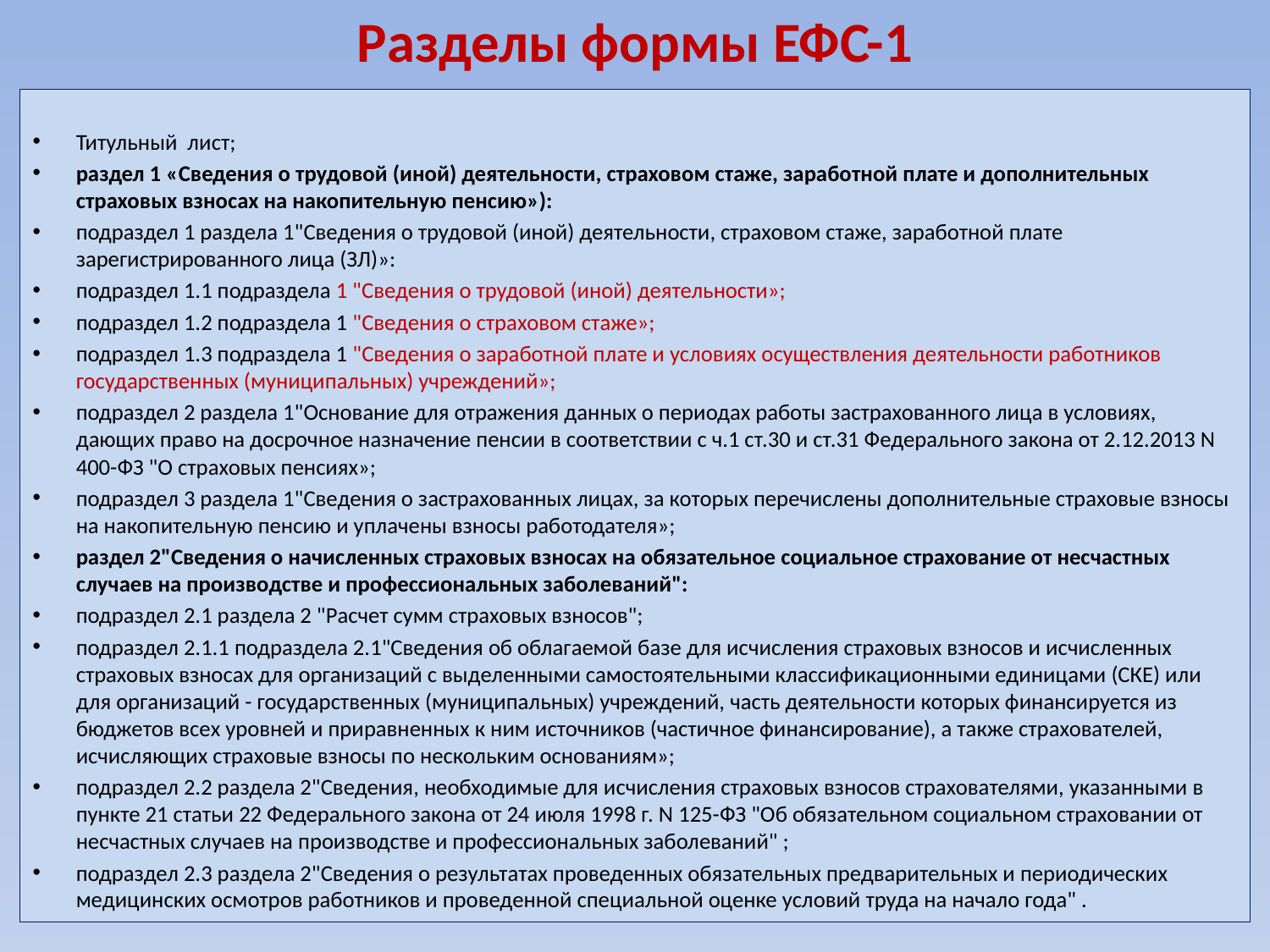

# Разделы формы ЕФС-1

Титульный  лист;
раздел 1 «Сведения о трудовой (иной) деятельности, страховом стаже, заработной плате и дополнительных страховых взносах на накопительную пенсию»):
подраздел 1 раздела 1"Сведения о трудовой (иной) деятельности, страховом стаже, заработной плате зарегистрированного лица (ЗЛ)»:
подраздел 1.1 подраздела 1 "Сведения о трудовой (иной) деятельности»;
подраздел 1.2 подраздела 1 "Сведения о страховом стаже»;
подраздел 1.3 подраздела 1 "Сведения о заработной плате и условиях осуществления деятельности работников государственных (муниципальных) учреждений»;
подраздел 2 раздела 1"Основание для отражения данных о периодах работы застрахованного лица в условиях, дающих право на досрочное назначение пенсии в соответствии с ч.1 ст.30 и ст.31 Федерального закона от 2.12.2013 N 400-ФЗ "О страховых пенсиях»;
подраздел 3 раздела 1"Сведения о застрахованных лицах, за которых перечислены дополнительные страховые взносы на накопительную пенсию и уплачены взносы работодателя»;
раздел 2"Сведения о начисленных страховых взносах на обязательное социальное страхование от несчастных случаев на производстве и профессиональных заболеваний":
подраздел 2.1 раздела 2 "Расчет сумм страховых взносов";
подраздел 2.1.1 подраздела 2.1"Сведения об облагаемой базе для исчисления страховых взносов и исчисленных страховых взносах для организаций с выделенными самостоятельными классификационными единицами (СКЕ) или для организаций - государственных (муниципальных) учреждений, часть деятельности которых финансируется из бюджетов всех уровней и приравненных к ним источников (частичное финансирование), а также страхователей, исчисляющих страховые взносы по нескольким основаниям»;
подраздел 2.2 раздела 2"Сведения, необходимые для исчисления страховых взносов страхователями, указанными в пункте 21 статьи 22 Федерального закона от 24 июля 1998 г. N 125-ФЗ "Об обязательном социальном страховании от несчастных случаев на производстве и профессиональных заболеваний" ;
подраздел 2.3 раздела 2"Сведения о результатах проведенных обязательных предварительных и периодических медицинских осмотров работников и проведенной специальной оценке условий труда на начало года" .